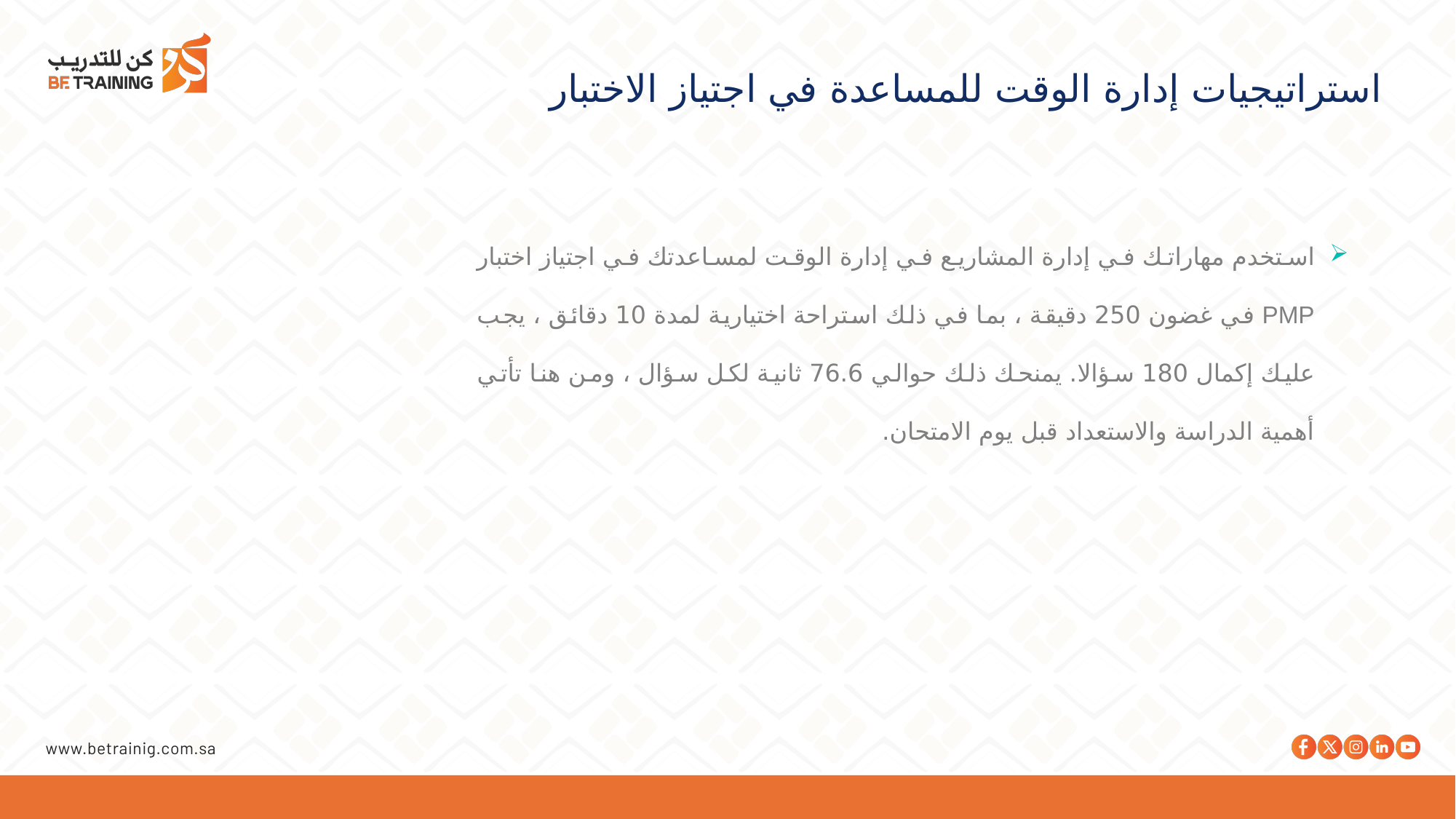

استراتيجيات إدارة الوقت للمساعدة في اجتياز الاختبار
استخدم مهاراتك في إدارة المشاريع في إدارة الوقت لمساعدتك في اجتياز اختبار PMP في غضون 250 دقيقة ، بما في ذلك استراحة اختيارية لمدة 10 دقائق ، يجب عليك إكمال 180 سؤالا. يمنحك ذلك حوالي 76.6 ثانية لكل سؤال ، ومن هنا تأتي أهمية الدراسة والاستعداد قبل يوم الامتحان.